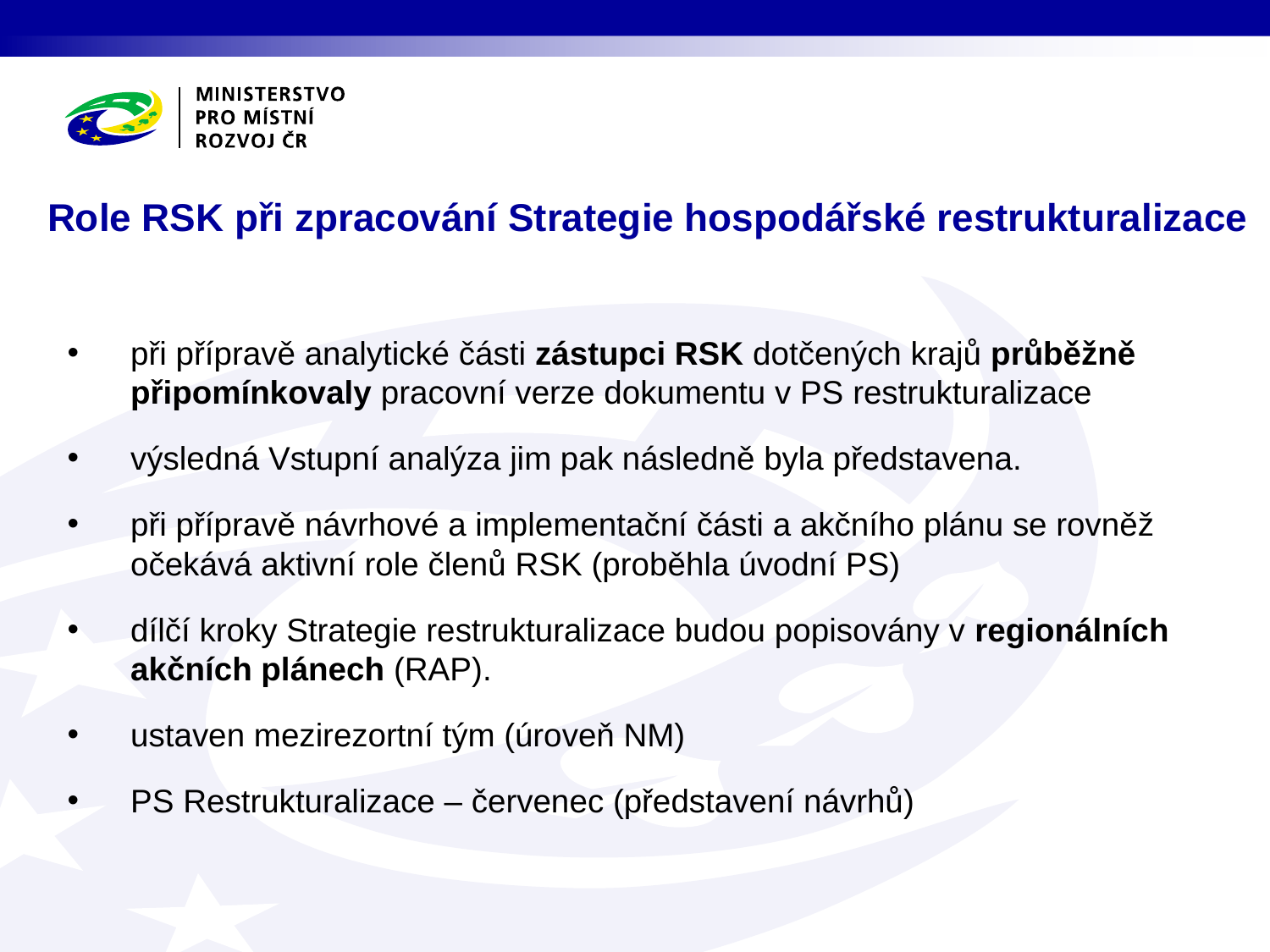

# Role RSK při zpracování Strategie hospodářské restrukturalizace
při přípravě analytické části zástupci RSK dotčených krajů průběžně připomínkovaly pracovní verze dokumentu v PS restrukturalizace
výsledná Vstupní analýza jim pak následně byla představena.
při přípravě návrhové a implementační části a akčního plánu se rovněž očekává aktivní role členů RSK (proběhla úvodní PS)
dílčí kroky Strategie restrukturalizace budou popisovány v regionálních akčních plánech (RAP).
ustaven mezirezortní tým (úroveň NM)
PS Restrukturalizace – červenec (představení návrhů)